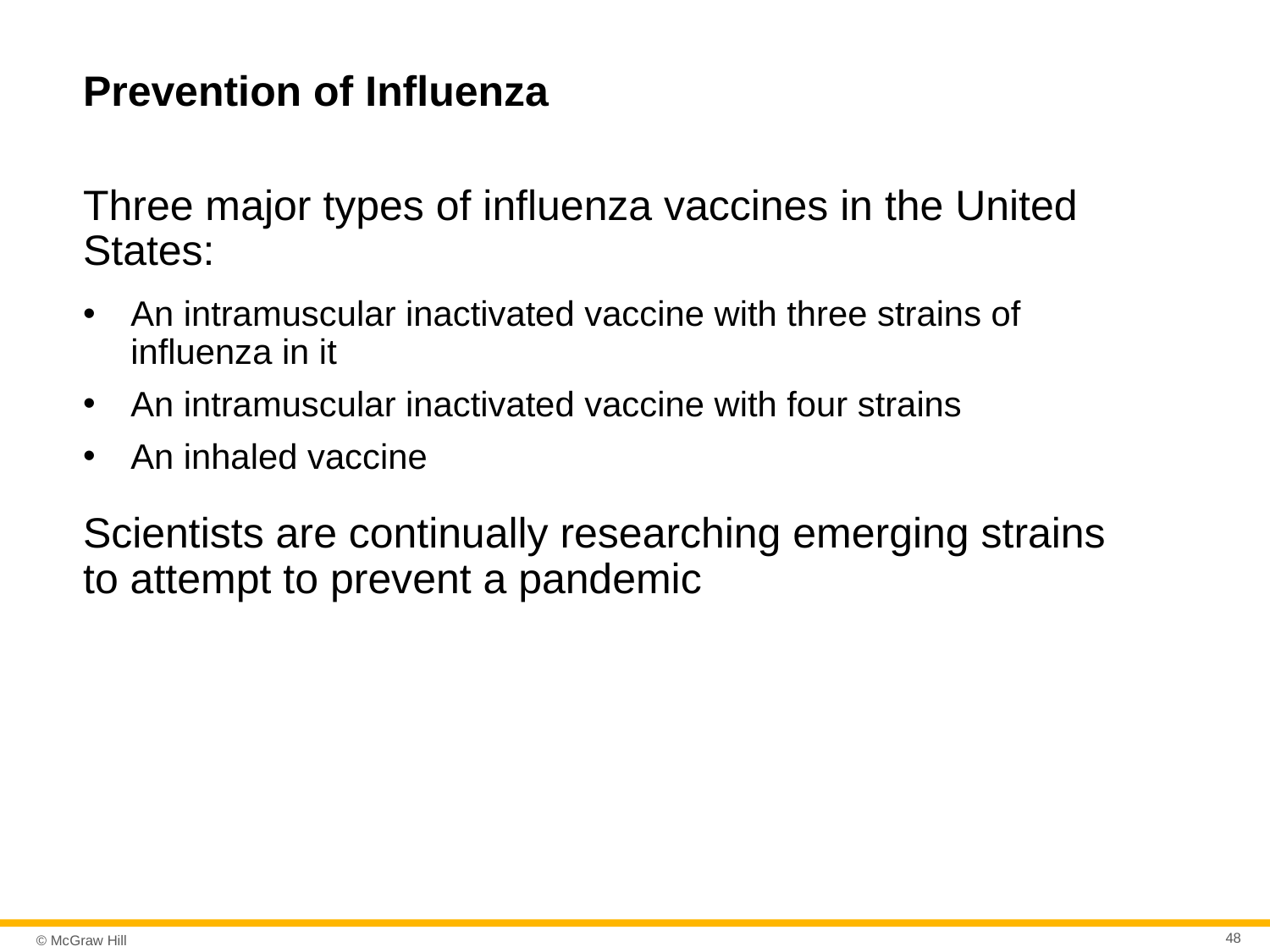

# Prevention of Influenza
Three major types of influenza vaccines in the United States:
An intramuscular inactivated vaccine with three strains of influenza in it
An intramuscular inactivated vaccine with four strains
An inhaled vaccine
Scientists are continually researching emerging strains to attempt to prevent a pandemic